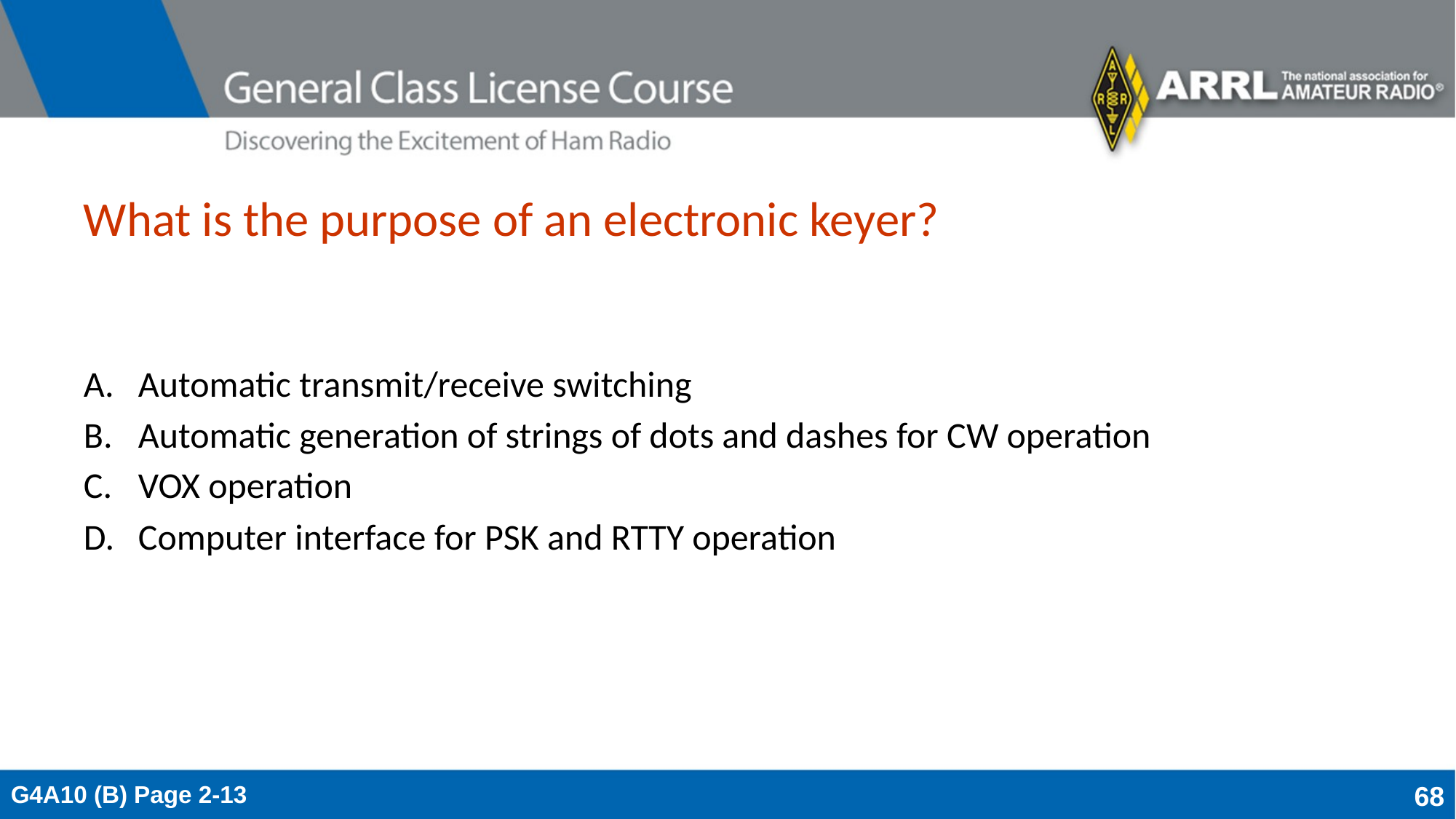

# What is the purpose of an electronic keyer?
Automatic transmit/receive switching
Automatic generation of strings of dots and dashes for CW operation
VOX operation
Computer interface for PSK and RTTY operation
G4A10 (B) Page 2-13
68